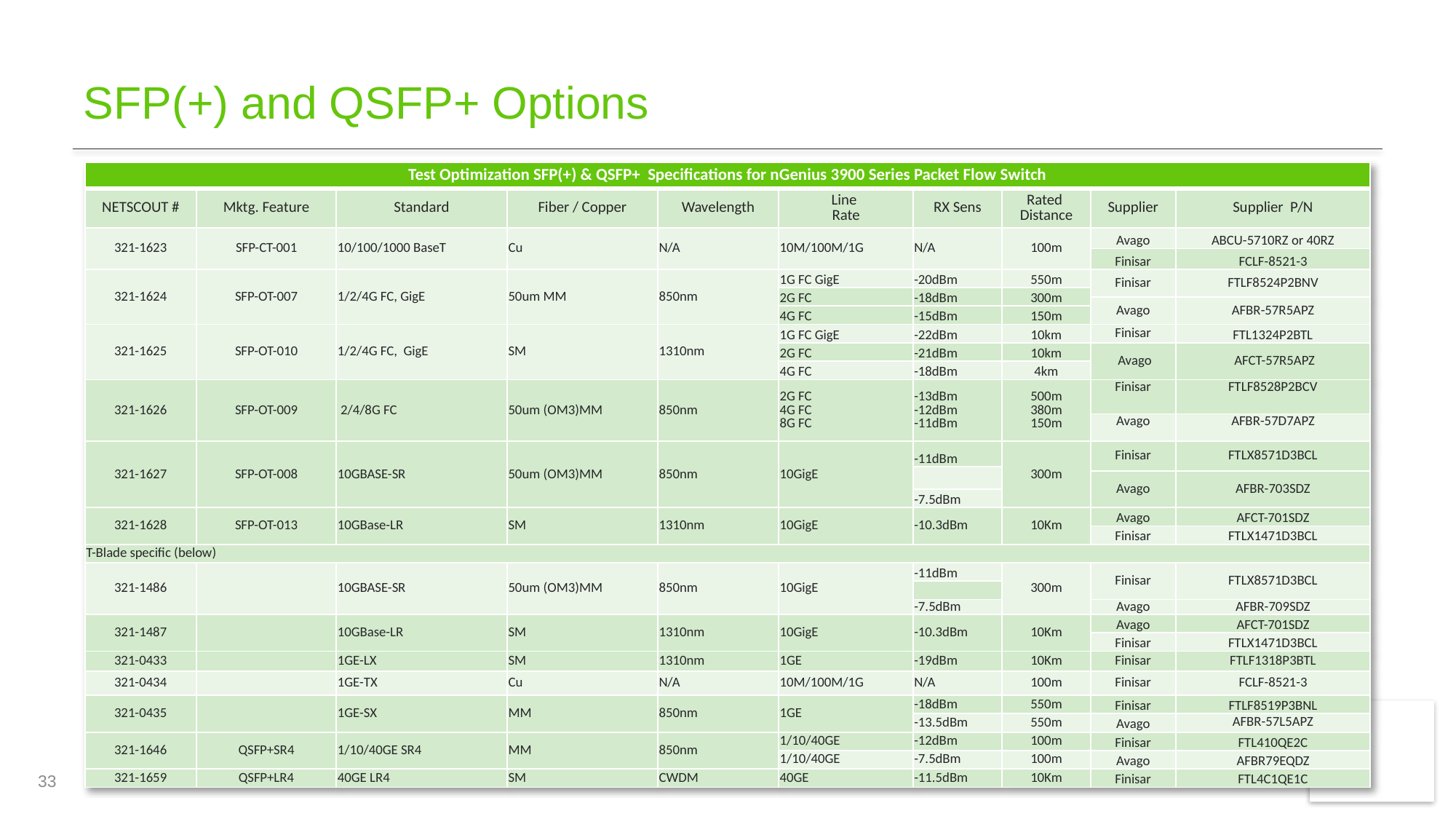

# SFP(+) and QSFP+ Options
| Test Optimization SFP(+) & QSFP+ Specifications for nGenius 3900 Series Packet Flow Switch |  |  |  |  |  |  |  |  |  |
| --- | --- | --- | --- | --- | --- | --- | --- | --- | --- |
| NETSCOUT # | Mktg. Feature | Standard | Fiber / Copper | Wavelength | Line Rate | RX Sens | Rated Distance | Supplier | Supplier P/N |
| 321-1623 | SFP-CT-001 | 10/100/1000 BaseT | Cu | N/A | 10M/100M/1G | N/A | 100m | Avago | ABCU-5710RZ or 40RZ |
|  |  |  |  |  |  |  |  | Finisar | FCLF-8521-3 |
| 321-1624 | SFP-OT-007 | 1/2/4G FC, GigE | 50um MM | 850nm | 1G FC GigE | -20dBm | 550m | Finisar | FTLF8524P2BNV |
|  |  |  |  |  | 2G FC | -18dBm | 300m |  |  |
|  |  |  |  |  |  |  |  | Avago | AFBR-57R5APZ |
|  |  |  |  |  | 4G FC | -15dBm | 150m |  |  |
| 321-1625 | SFP-OT-010 | 1/2/4G FC, GigE | SM | 1310nm | 1G FC GigE | -22dBm | 10km | Finisar | FTL1324P2BTL |
|  |  |  |  |  | 2G FC | -21dBm | 10km | Avago | AFCT-57R5APZ |
|  |  |  |  |  | 4G FC | -18dBm | 4km |  |  |
| 321-1626 | SFP-OT-009 | 2/4/8G FC | 50um (OM3)MM | 850nm | 2G FC 4G FC 8G FC | -13dBm -12dBm -11dBm | 500m 380m 150m | Finisar | FTLF8528P2BCV |
|  |  |  |  |  |  |  |  | Avago | AFBR-57D7APZ |
| 321-1627 | SFP-OT-008 | 10GBASE-SR | 50um (OM3)MM | 850nm | 10GigE | -11dBm | 300m | Finisar | FTLX8571D3BCL |
|  |  |  |  |  |  |  |  |  |  |
|  |  |  |  |  |  |  |  | Avago | AFBR-703SDZ |
|  |  |  |  |  |  | -7.5dBm |  |  |  |
| 321-1628 | SFP-OT-013 | 10GBase-LR | SM | 1310nm | 10GigE | -10.3dBm | 10Km | Avago | AFCT-701SDZ |
|  |  |  |  |  |  |  |  | Finisar | FTLX1471D3BCL |
| T-Blade specific (below) |  |  |  |  |  |  |  |  |  |
| 321-1486 |  | 10GBASE-SR | 50um (OM3)MM | 850nm | 10GigE | -11dBm | 300m | Finisar | FTLX8571D3BCL |
|  |  |  |  |  |  |  |  |  |  |
|  |  |  |  |  |  | -7.5dBm |  | Avago | AFBR-709SDZ |
| 321-1487 |  | 10GBase-LR | SM | 1310nm | 10GigE | -10.3dBm | 10Km | Avago | AFCT-701SDZ |
|  |  |  |  |  |  |  |  | Finisar | FTLX1471D3BCL |
| 321-0433 |  | 1GE-LX | SM | 1310nm | 1GE | -19dBm | 10Km | Finisar | FTLF1318P3BTL |
| 321-0434 |  | 1GE-TX | Cu | N/A | 10M/100M/1G | N/A | 100m | Finisar | FCLF-8521-3 |
| 321-0435 |  | 1GE-SX | MM | 850nm | 1GE | -18dBm | 550m | Finisar | FTLF8519P3BNL |
|  |  |  |  |  |  | -13.5dBm | 550m | Avago | AFBR-57L5APZ |
| 321-1646 | QSFP+SR4 | 1/10/40GE SR4 | MM | 850nm | 1/10/40GE | -12dBm | 100m | Finisar | FTL410QE2C |
|  |  |  |  |  | 1/10/40GE | -7.5dBm | 100m | Avago | AFBR79EQDZ |
| 321-1659 | QSFP+LR4 | 40GE LR4 | SM | CWDM | 40GE | -11.5dBm | 10Km | Finisar | FTL4C1QE1C |